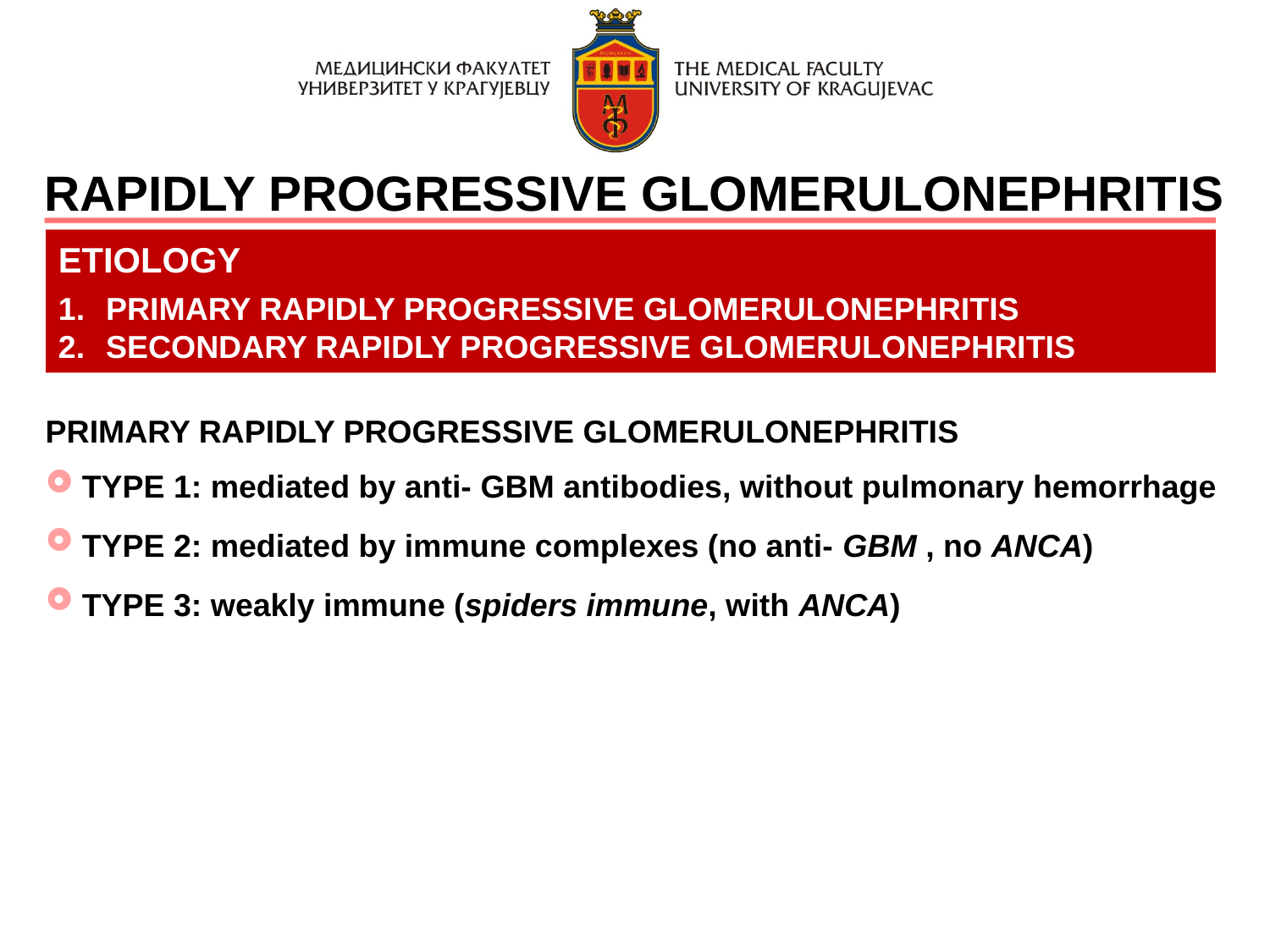

RAPIDLY PROGRESSIVE GLOMERULONEPHRITIS

ETIOLOGY

PRIMARY RAPIDLY PROGRESSIVE GLOMERULONEPHRITIS
SECONDARY RAPIDLY PROGRESSIVE GLOMERULONEPHRITIS
PRIMARY RAPIDLY PROGRESSIVE GLOMERULONEPHRITIS

TYPE 1: mediated by anti- GBM antibodies, without pulmonary hemorrhage

TYPE 2: mediated by immune complexes (no anti- GBM , no ANCA)

TYPE 3: weakly immune (spiders immune, with ANCA)